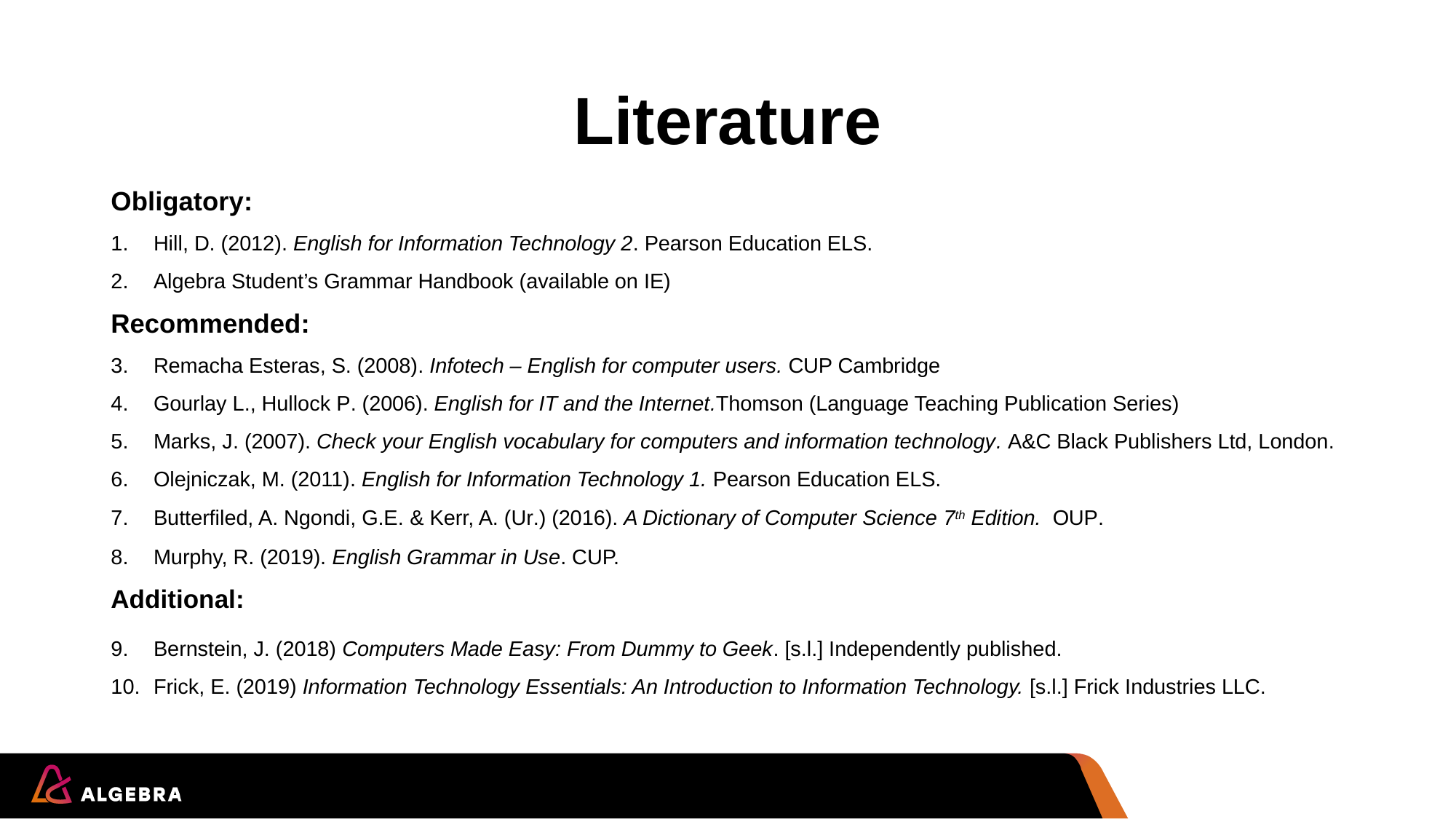

# Literature
Obligatory:
Hill, D. (2012). English for Information Technology 2. Pearson Education ELS.
Algebra Student’s Grammar Handbook (available on IE)
Recommended:
Remacha Esteras, S. (2008). Infotech – English for computer users. CUP Cambridge
Gourlay L., Hullock P. (2006). English for IT and the Internet.Thomson (Language Teaching Publication Series)
Marks, J. (2007). Check your English vocabulary for computers and information technology. A&C Black Publishers Ltd, London.
Olejniczak, M. (2011). English for Information Technology 1. Pearson Education ELS.
Butterfiled, A. Ngondi, G.E. & Kerr, A. (Ur.) (2016). A Dictionary of Computer Science 7th Edition.  OUP.
Murphy, R. (2019). English Grammar in Use. CUP.
Additional:
Bernstein, J. (2018) Computers Made Easy: From Dummy to Geek. [s.l.] Independently published.
Frick, E. (2019) Information Technology Essentials: An Introduction to Information Technology. [s.l.] Frick Industries LLC.